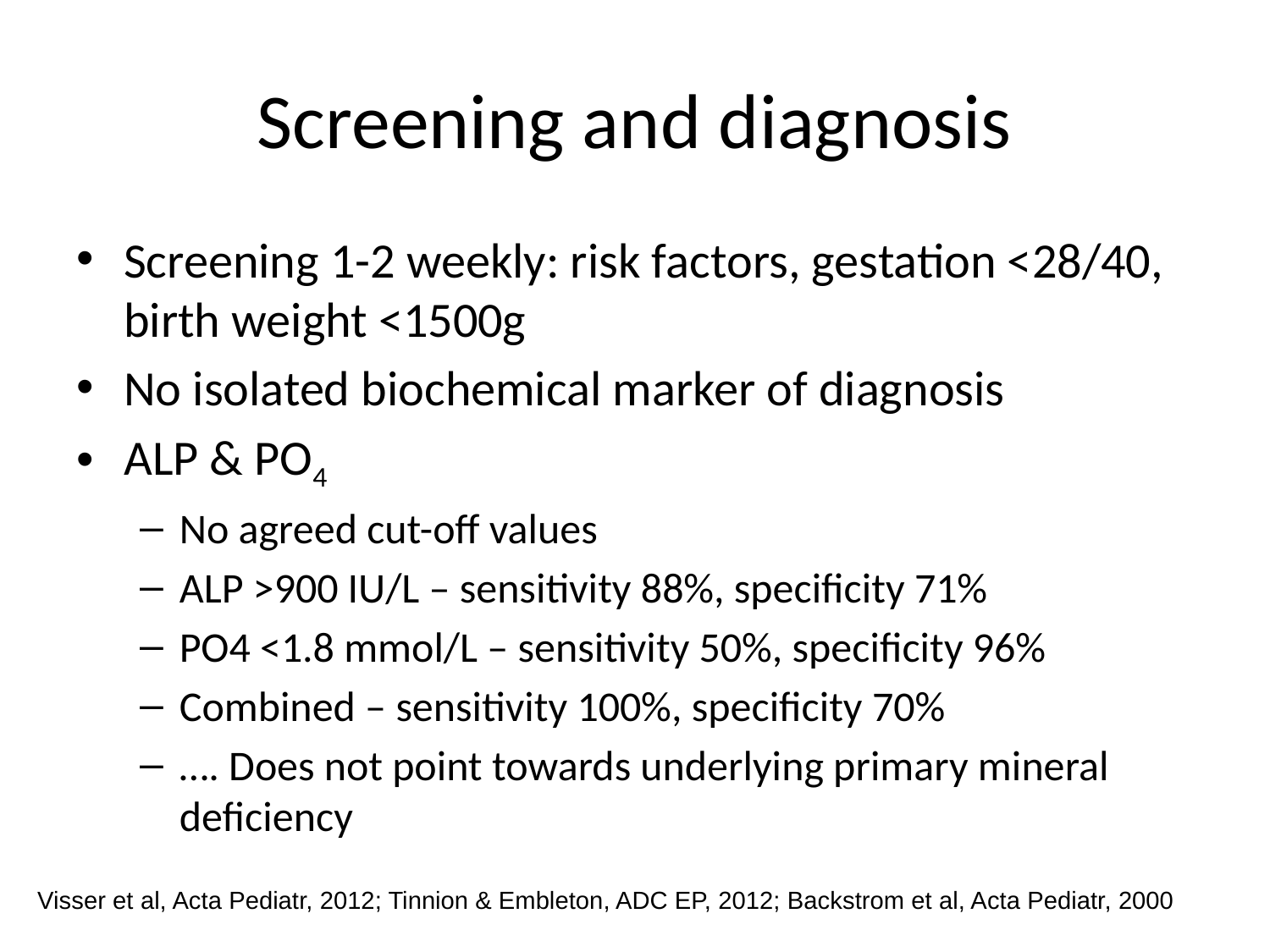

# Screening and diagnosis
Screening 1-2 weekly: risk factors, gestation <28/40, birth weight <1500g
No isolated biochemical marker of diagnosis
ALP & PO4
No agreed cut-off values
ALP >900 IU/L – sensitivity 88%, specificity 71%
PO4 <1.8 mmol/L – sensitivity 50%, specificity 96%
Combined – sensitivity 100%, specificity 70%
…. Does not point towards underlying primary mineral deficiency
Visser et al, Acta Pediatr, 2012; Tinnion & Embleton, ADC EP, 2012; Backstrom et al, Acta Pediatr, 2000